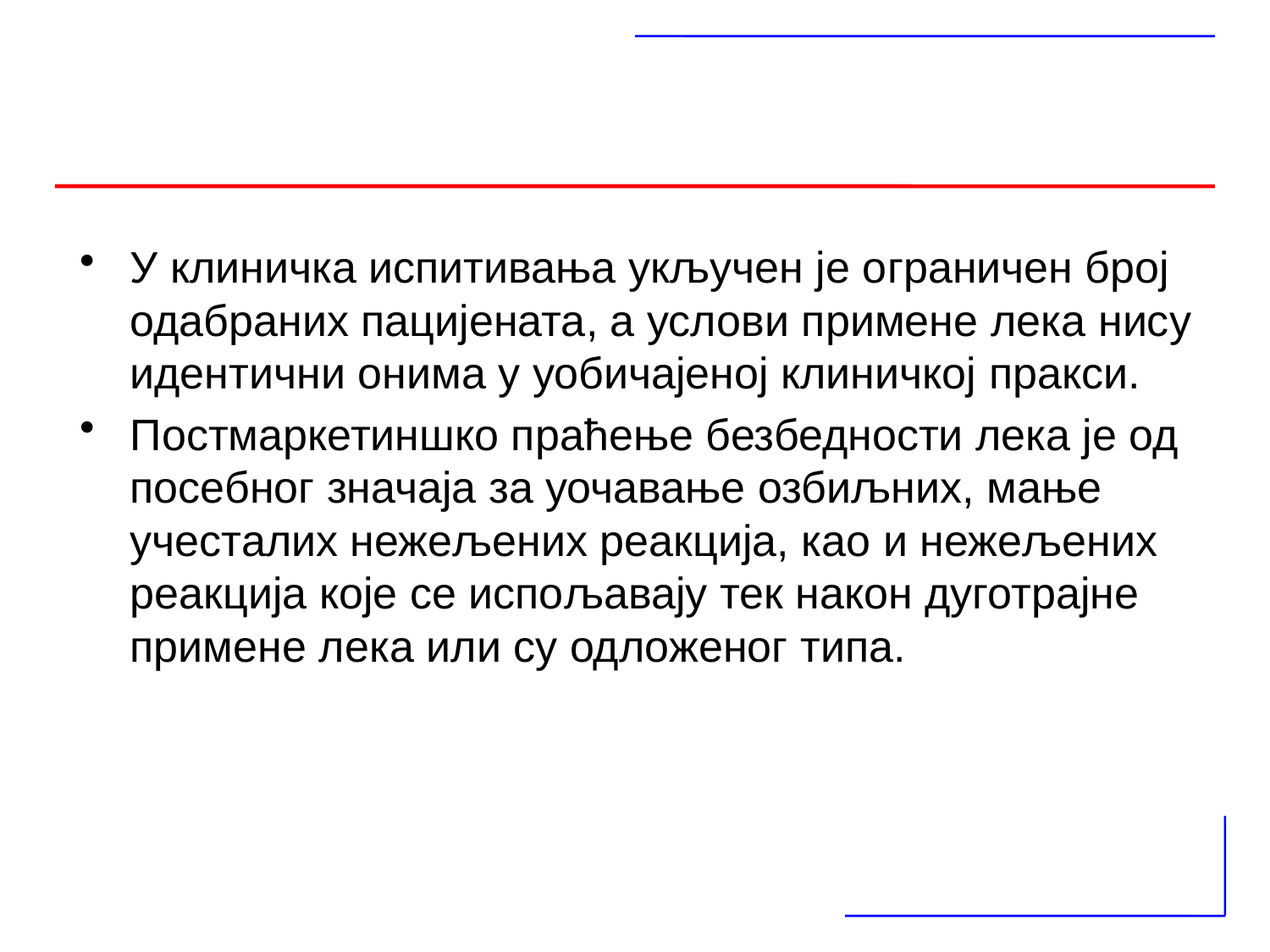

У клиничка испитивања укључен је ограничен број одабраних пацијената, а услови примене лека нису идентични онима у уобичајеној клиничкој пракси.
Постмаркетиншко праћење безбедности лека је од посебног значаја за уочавање озбиљних, мање учесталих нежељених реакција, као и нежељених реакција које се испољавају тек након дуготрајне примене лека или су одложеног типа.